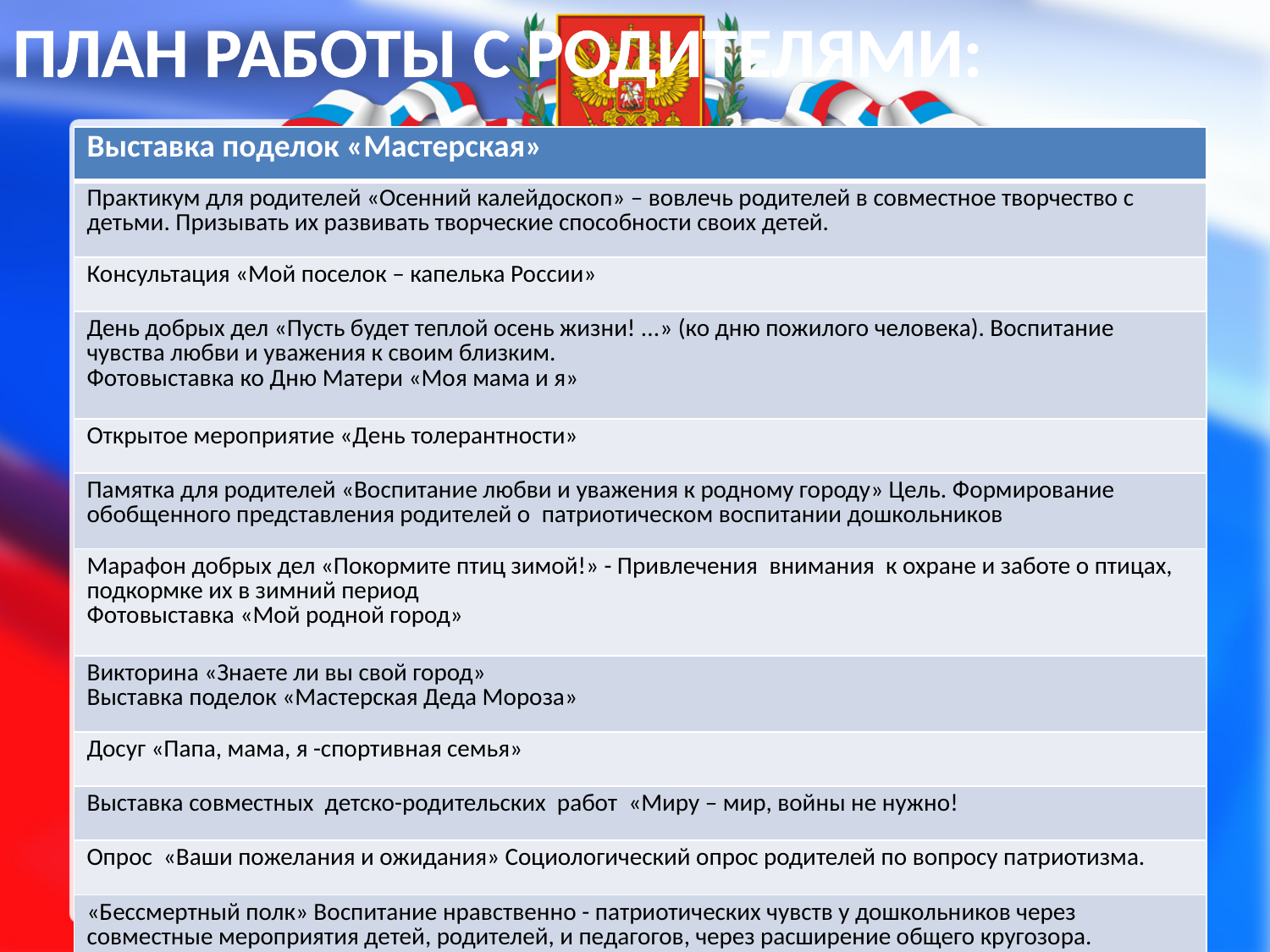

ПЛАН РАБОТЫ С РОДИТЕЛЯМИ:
| Выставка поделок «Мастерская» |
| --- |
| Практикум для родителей «Осенний калейдоскоп» – вовлечь родителей в совместное творчество с детьми. Призывать их развивать творческие способности своих детей. |
| Консультация «Мой поселок – капелька России» |
| День добрых дел «Пусть будет теплой осень жизни! ...» (ко дню пожилого человека). Воспитание чувства любви и уважения к своим близким. Фотовыставка ко Дню Матери «Моя мама и я» |
| Открытое мероприятие «День толерантности» |
| Памятка для родителей «Воспитание любви и уважения к родному городу» Цель. Формирование обобщенного представления родителей о  патриотическом воспитании дошкольников |
| Марафон добрых дел «Покормите птиц зимой!» - Привлечения  внимания  к охране и заботе о птицах, подкормке их в зимний период Фотовыставка «Мой родной город» |
| Викторина «Знаете ли вы свой город» Выставка поделок «Мастерская Деда Мороза» |
| Досуг «Папа, мама, я -спортивная семья» |
| Выставка совместных  детско-родительских  работ «Миру – мир, войны не нужно! |
| Опрос «Ваши пожелания и ожидания» Социологический опрос родителей по вопросу патриотизма. |
| «Бессмертный полк» Воспитание нравственно - патриотических чувств у дошкольников через совместные мероприятия детей, родителей, и педагогов, через расширение общего кругозора. |
|  |
| --- |
| Практикум для родителей «Осенний калейдоскоп» – вовлечь родителей в совместное творчество с детьми. Призывать их развивать творческие способности своих детей. |
| Консультация «Мой поселок – капелька России» |
| День добрых дел «Пусть будет теплой осень жизни! ...» (ко дню пожилого человека). Воспитание чувства любви и уважения к своим близким. Фотовыставка ко Дню Матери «Моя мама и я» |
| Открытое мероприятие «День толерантности» |
| Памятка для родителей «Воспитание любви и уважения к родному городу» Цель. Формирование обобщенного представления родителей о  патриотическом воспитании дошкольников |
| Марафон добрых дел «Покормите птиц зимой!» - Привлечения  внимания  к охране и заботе о птицах, подкормке их в зимний период Фотовыставка «Мой родной город» |
| Викторина «Знаете ли вы свой город» |
| Досуг «Папа, мама, я -спортивная семья» |
| Выставка совместных  детско-родительских  работ «Миру – мир, войны не нужно! |
| Опрос «Ваши пожелания и ожидания» Социологический опрос родителей по вопросу патриотизма. |
| «Бессмертный полк» Воспитание нравственно - патриотических чувств у дошкольников через совместные мероприятия детей, родителей, и педагогов, через расширение общего кругозора. |
|  |